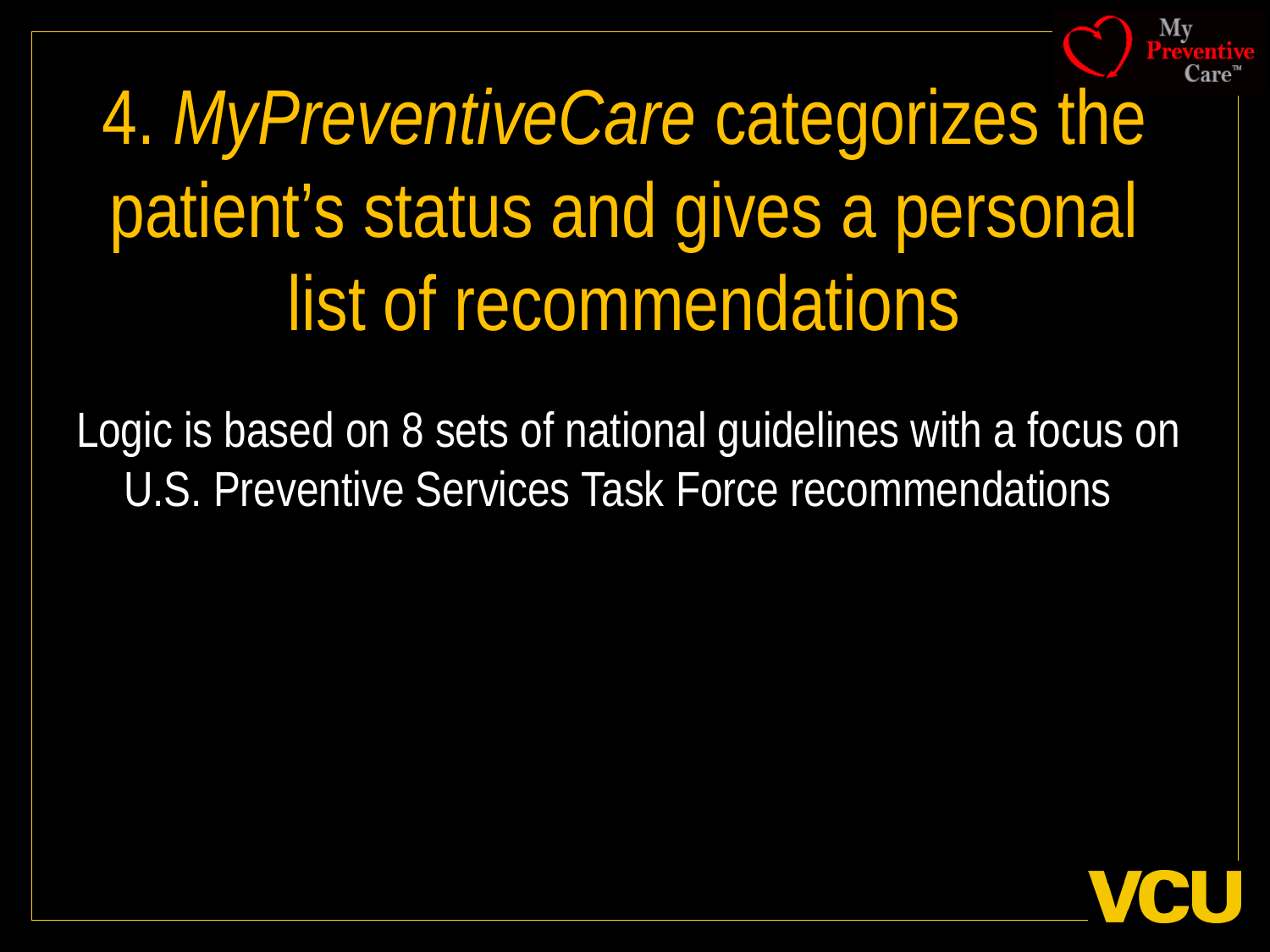

# 4. MyPreventiveCare categorizes the patient’s status and gives a personal list of recommendations
Logic is based on 8 sets of national guidelines with a focus on U.S. Preventive Services Task Force recommendations